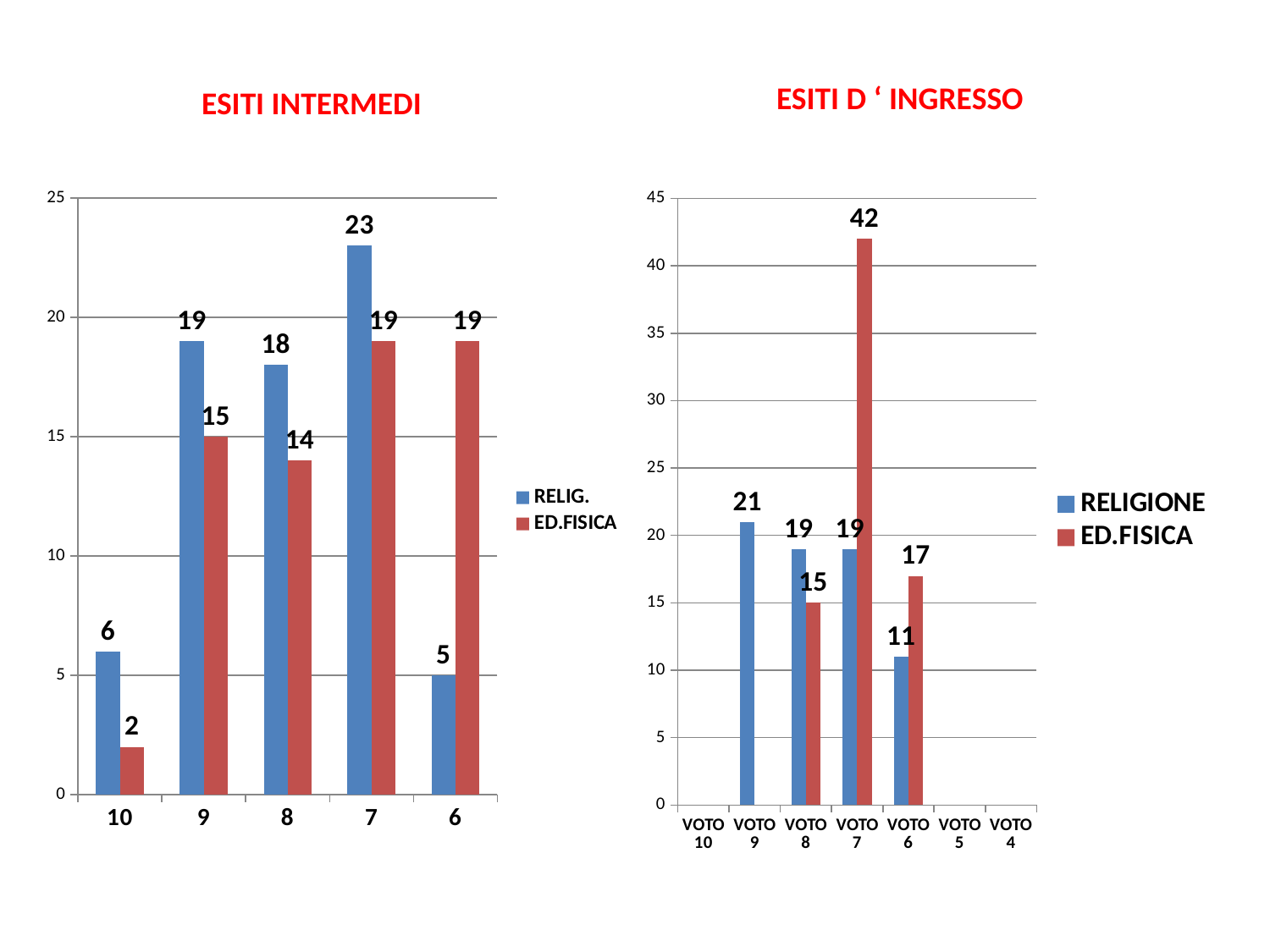

ESITI D ‘ INGRESSO
ESITI INTERMEDI

### Chart

| Category | RELIG. | ED.FISICA |
|---|---|---|
| 10 | 6.0 | 2.0 |
| 9 | 19.0 | 15.0 |
| 8 | 18.0 | 14.0 |
| 7 | 23.0 | 19.0 |
| 6 | 5.0 | 19.0 |

### Chart

| Category | RELIGIONE | ED.FISICA |
|---|---|---|
| VOTO 10 | None | None |
| VOTO 9 | 21.0 | None |
| VOTO 8 | 19.0 | 15.0 |
| VOTO 7 | 19.0 | 42.0 |
| VOTO 6 | 11.0 | 17.0 |
| VOTO 5 | None | None |
| VOTO 4 | None | None |